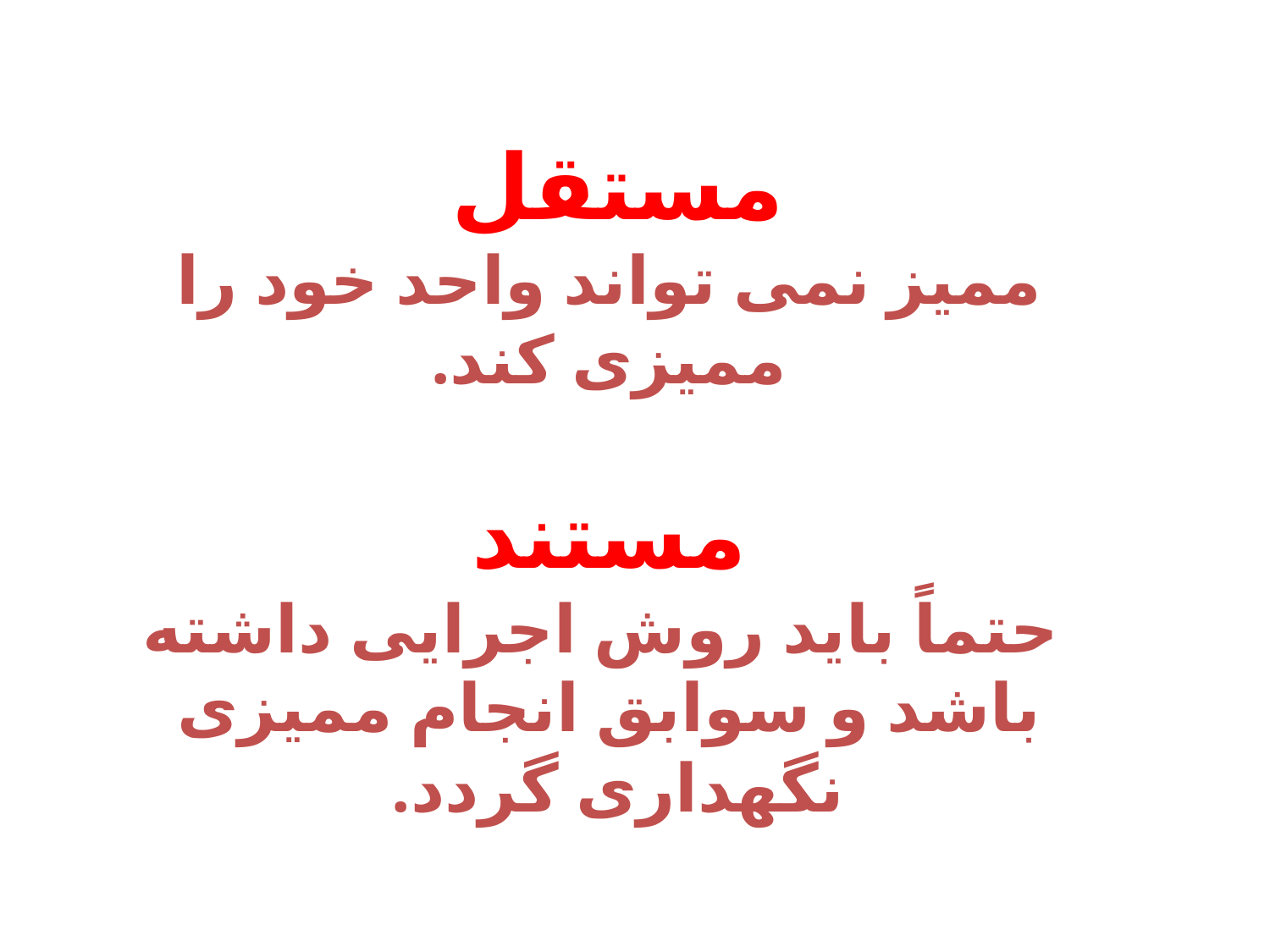

# مستقل ممیز نمی تواند واحد خود را ممیزی کند. مستند حتماً باید روش اجرایی داشته باشد و سوابق انجام ممیزی نگهداری گردد.